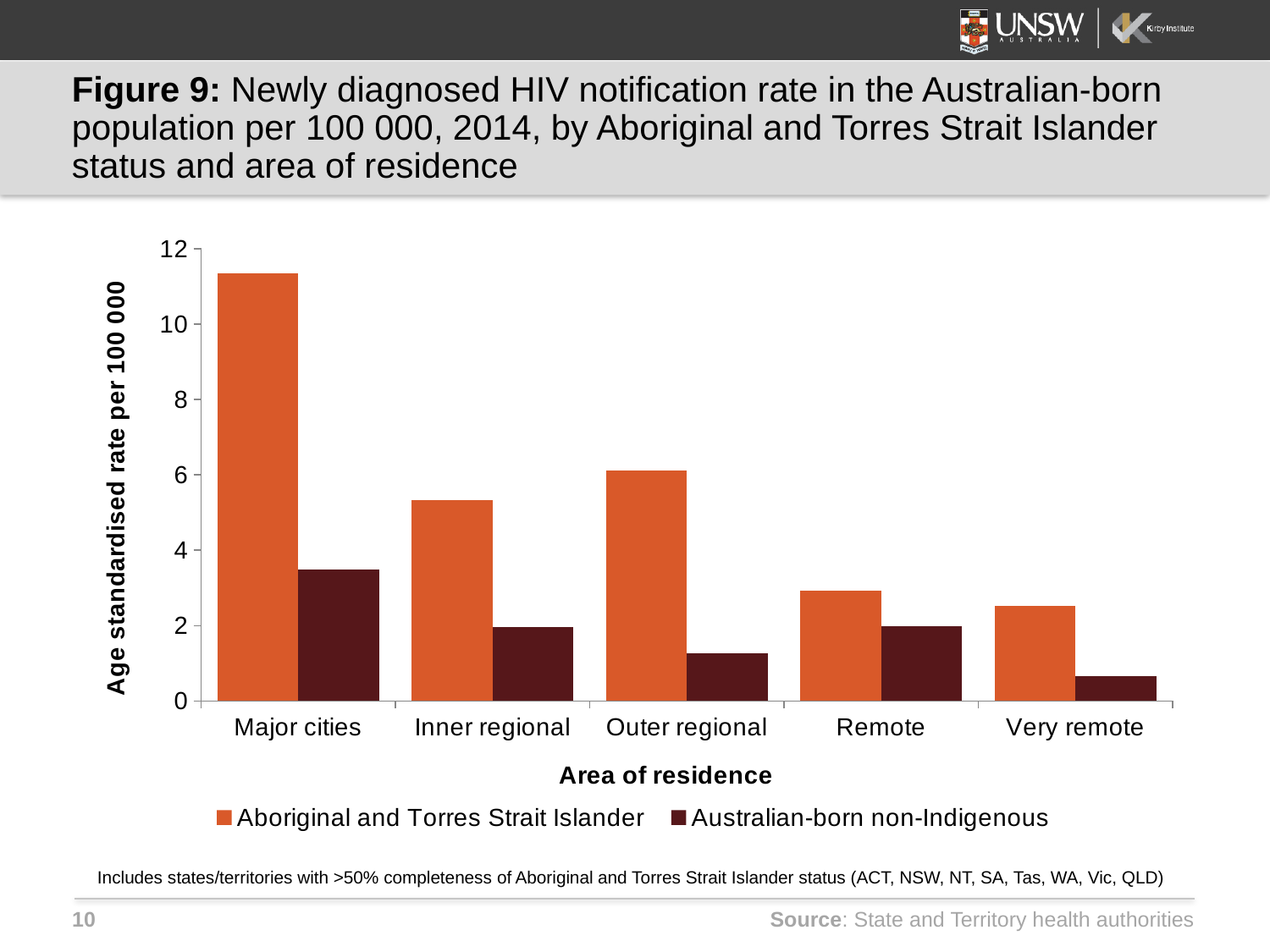

# Figure 9: Newly diagnosed HIV notification rate in the Australian‑born population per 100 000, 2014, by Aboriginal and Torres Strait Islander status and area of residence

### Chart

| Category | Aboriginal and Torres Strait Islander | Australian-born non-Indigenous |
|---|---|---|
| Major cities | 11.351829528808594 | 3.4893064498901367 |
| Inner regional | 5.340276718139648 | 1.9684504270553589 |
| Outer regional | 6.1192121505737305 | 1.258418321609497 |
| Remote | 2.9180049896240234 | 1.9794533252716064 |
| Very remote | 2.514305830001831 | 0.6611976027488708 |
Includes states/territories with >50% completeness of Aboriginal and Torres Strait Islander status (ACT, NSW, NT, SA, Tas, WA, Vic, QLD)
Source: State and Territory health authorities

10